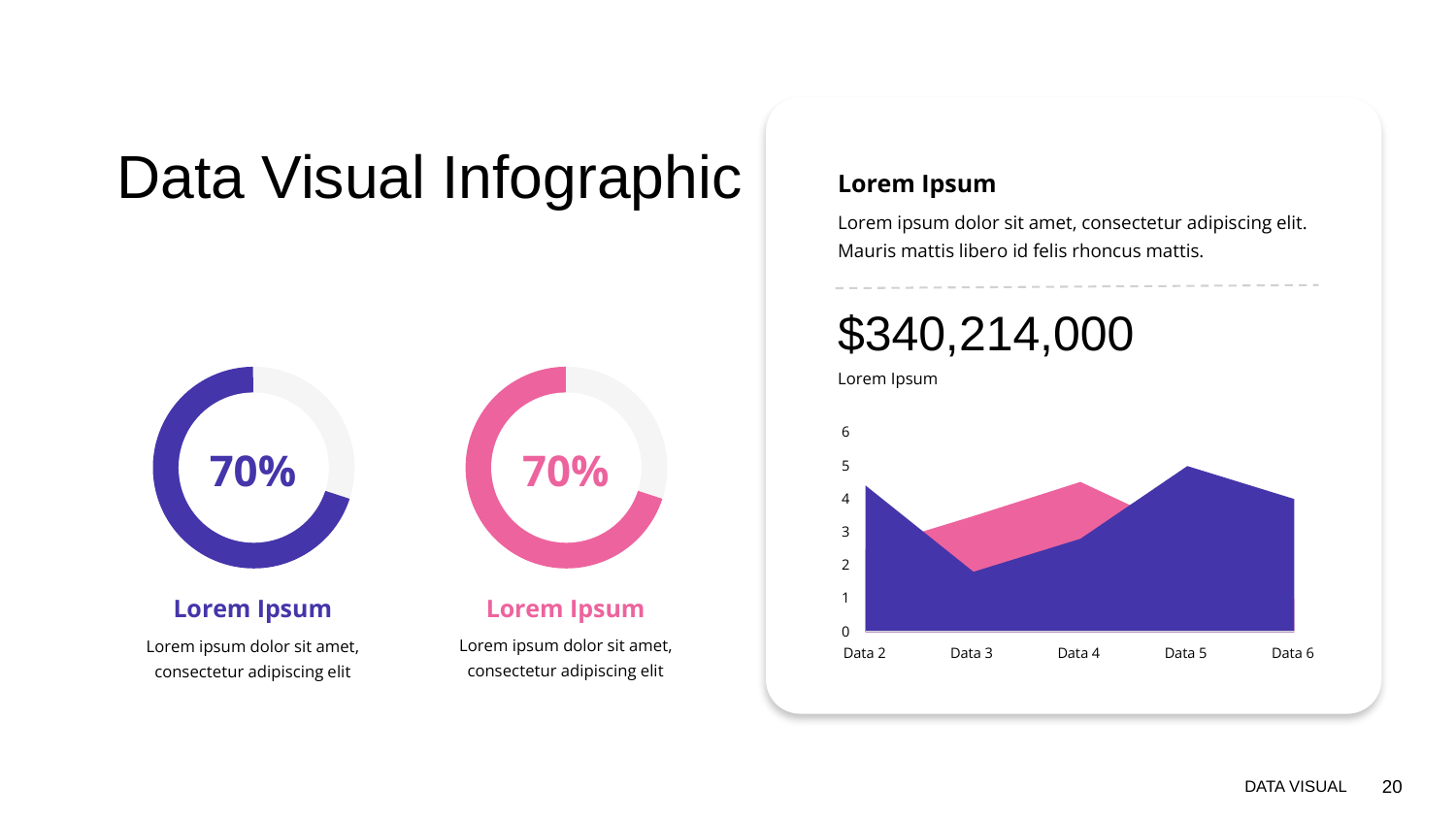

Data Visual Infographic
Lorem Ipsum
Lorem ipsum dolor sit amet, consectetur adipiscing elit. Mauris mattis libero id felis rhoncus mattis.
$340,214,000
Lorem Ipsum

70%
Lorem Ipsum
Lorem ipsum dolor sit amet, consectetur adipiscing elit

70%
Lorem Ipsum
Lorem ipsum dolor sit amet, consectetur adipiscing elit
6
5

4
3
2
1
0

Data 2
Data 3
Data 4
Data 5
Data 6